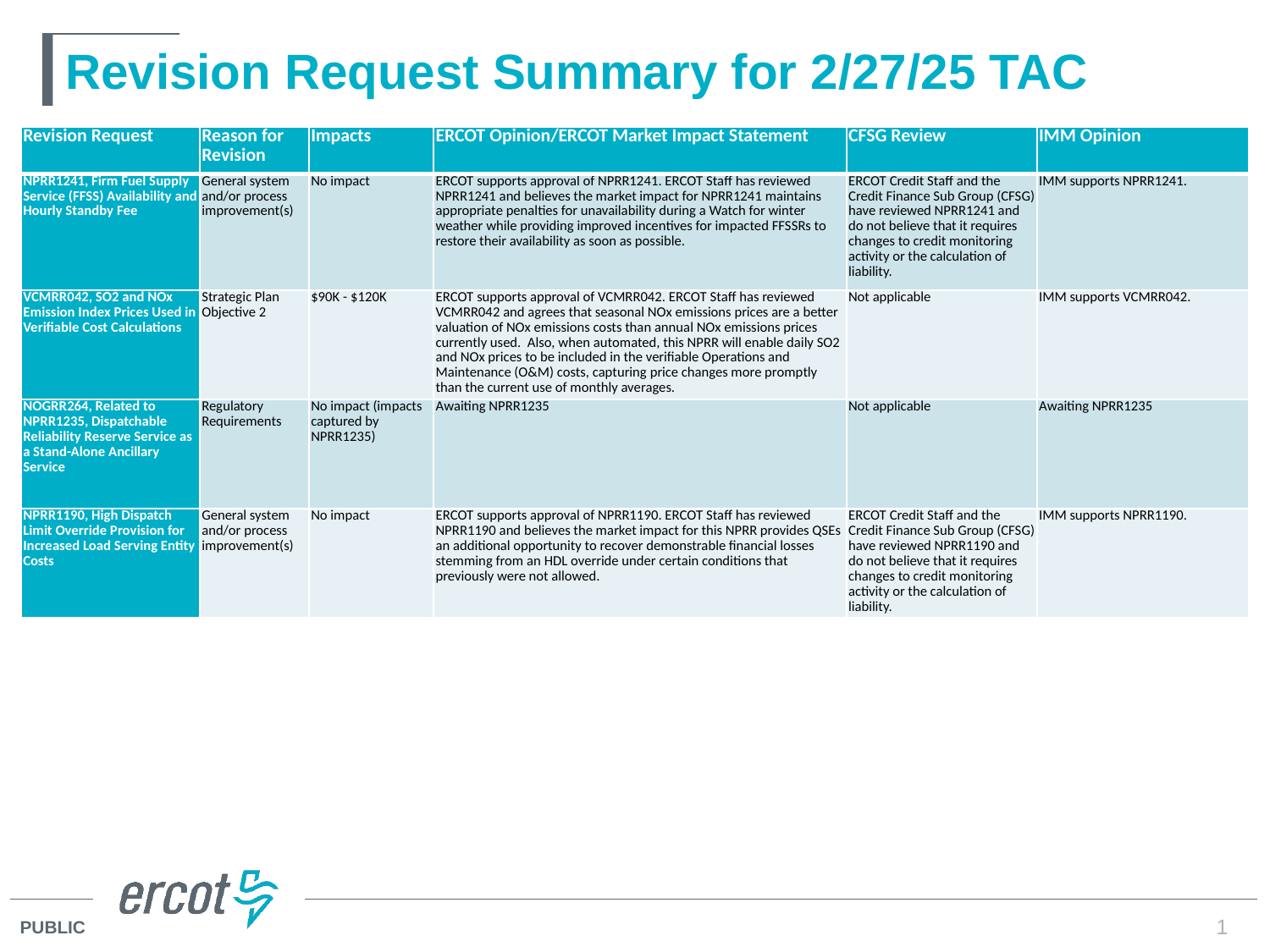

# Revision Request Summary for 2/27/25 TAC
| Revision Request | Reason for Revision | Impacts | ERCOT Opinion/ERCOT Market Impact Statement | CFSG Review | IMM Opinion |
| --- | --- | --- | --- | --- | --- |
| NPRR1241, Firm Fuel Supply Service (FFSS) Availability and Hourly Standby Fee | General system and/or process improvement(s) | No impact | ERCOT supports approval of NPRR1241. ERCOT Staff has reviewed NPRR1241 and believes the market impact for NPRR1241 maintains appropriate penalties for unavailability during a Watch for winter weather while providing improved incentives for impacted FFSSRs to restore their availability as soon as possible. | ERCOT Credit Staff and the Credit Finance Sub Group (CFSG) have reviewed NPRR1241 and do not believe that it requires changes to credit monitoring activity or the calculation of liability. | IMM supports NPRR1241. |
| VCMRR042, SO2 and NOx Emission Index Prices Used in Verifiable Cost Calculations | Strategic Plan Objective 2 | $90K - $120K | ERCOT supports approval of VCMRR042. ERCOT Staff has reviewed VCMRR042 and agrees that seasonal NOx emissions prices are a better valuation of NOx emissions costs than annual NOx emissions prices currently used. Also, when automated, this NPRR will enable daily SO2 and NOx prices to be included in the verifiable Operations and Maintenance (O&M) costs, capturing price changes more promptly than the current use of monthly averages. | Not applicable | IMM supports VCMRR042. |
| NOGRR264, Related to NPRR1235, Dispatchable Reliability Reserve Service as a Stand-Alone Ancillary Service | Regulatory Requirements | No impact (impacts captured by NPRR1235) | Awaiting NPRR1235 | Not applicable | Awaiting NPRR1235 |
| NPRR1190, High Dispatch Limit Override Provision for Increased Load Serving Entity Costs | General system and/or process improvement(s) | No impact | ERCOT supports approval of NPRR1190. ERCOT Staff has reviewed NPRR1190 and believes the market impact for this NPRR provides QSEs an additional opportunity to recover demonstrable financial losses stemming from an HDL override under certain conditions that previously were not allowed. | ERCOT Credit Staff and the Credit Finance Sub Group (CFSG) have reviewed NPRR1190 and do not believe that it requires changes to credit monitoring activity or the calculation of liability. | IMM supports NPRR1190. |
1